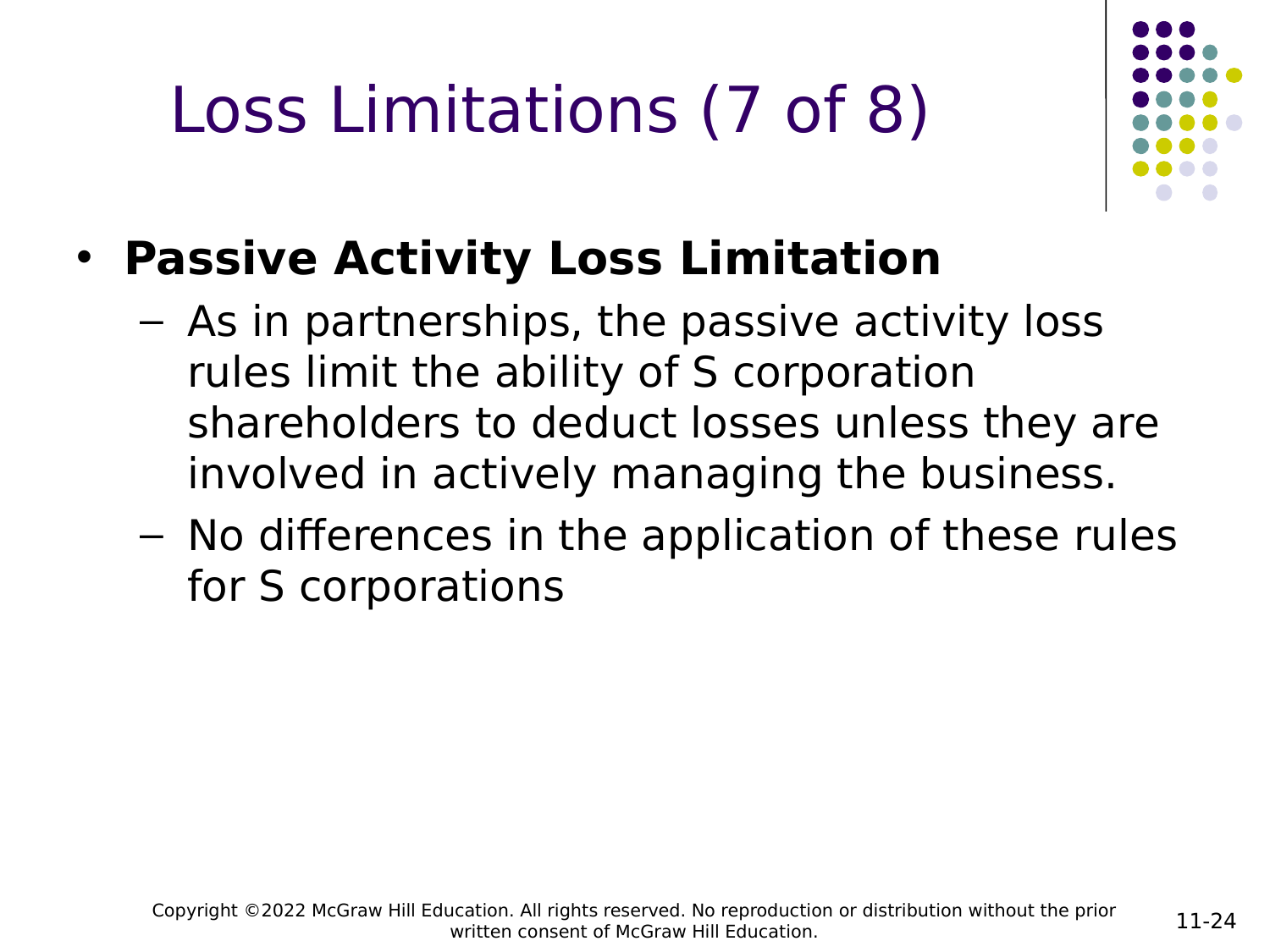

# Loss Limitations (7 of 8)
Passive Activity Loss Limitation
As in partnerships, the passive activity loss rules limit the ability of S corporation shareholders to deduct losses unless they are involved in actively managing the business.
No differences in the application of these rules for S corporations